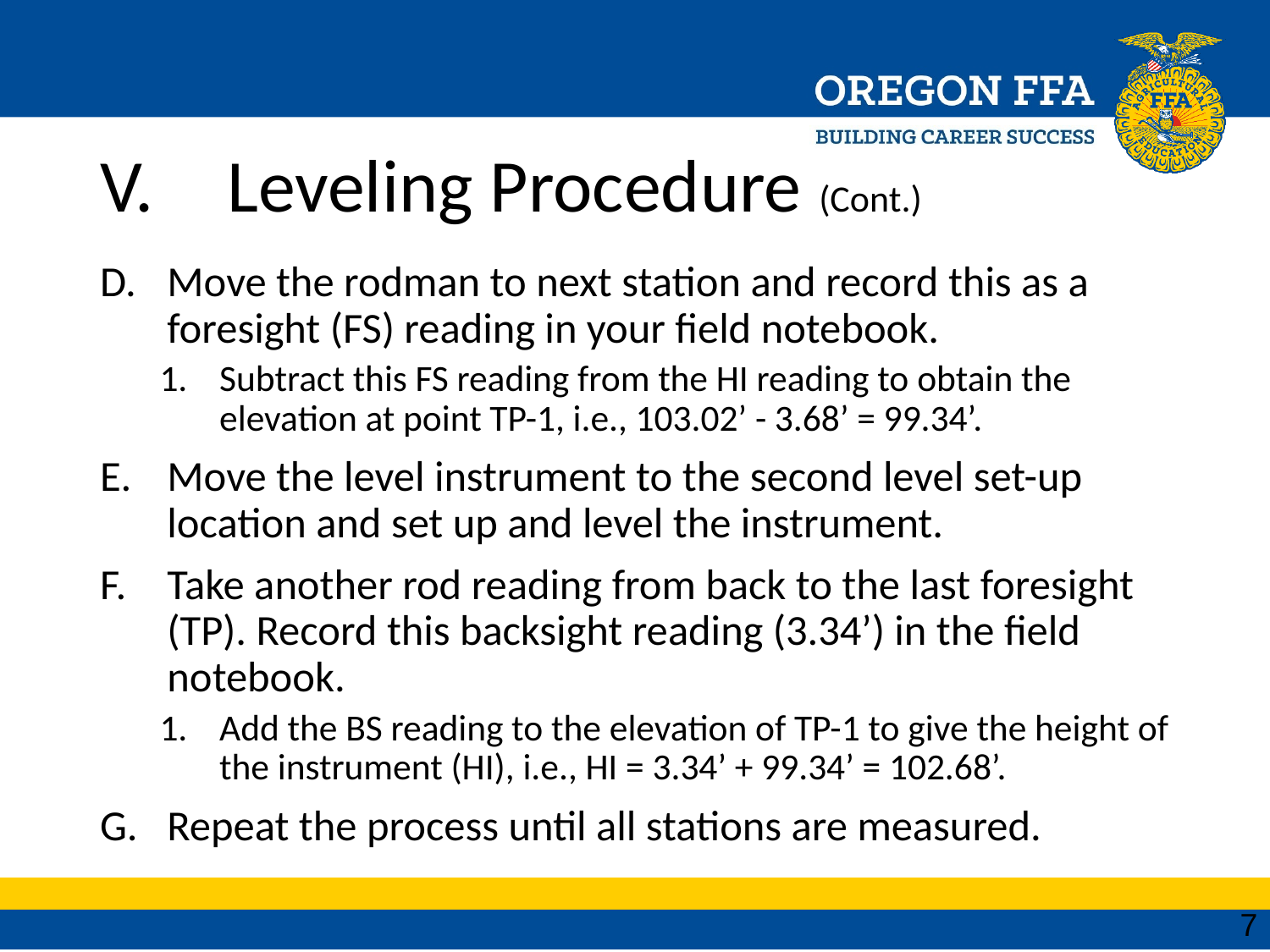

# Leveling Procedure (Cont.)
Move the rodman to next station and record this as a foresight (FS) reading in your field notebook.
Subtract this FS reading from the HI reading to obtain the elevation at point TP-1, i.e., 103.02’ - 3.68’ = 99.34’.
Move the level instrument to the second level set-up location and set up and level the instrument.
Take another rod reading from back to the last foresight (TP). Record this backsight reading (3.34’) in the field notebook.
Add the BS reading to the elevation of TP-1 to give the height of the instrument (HI), i.e., HI = 3.34’ + 99.34’ = 102.68’.
Repeat the process until all stations are measured.
7